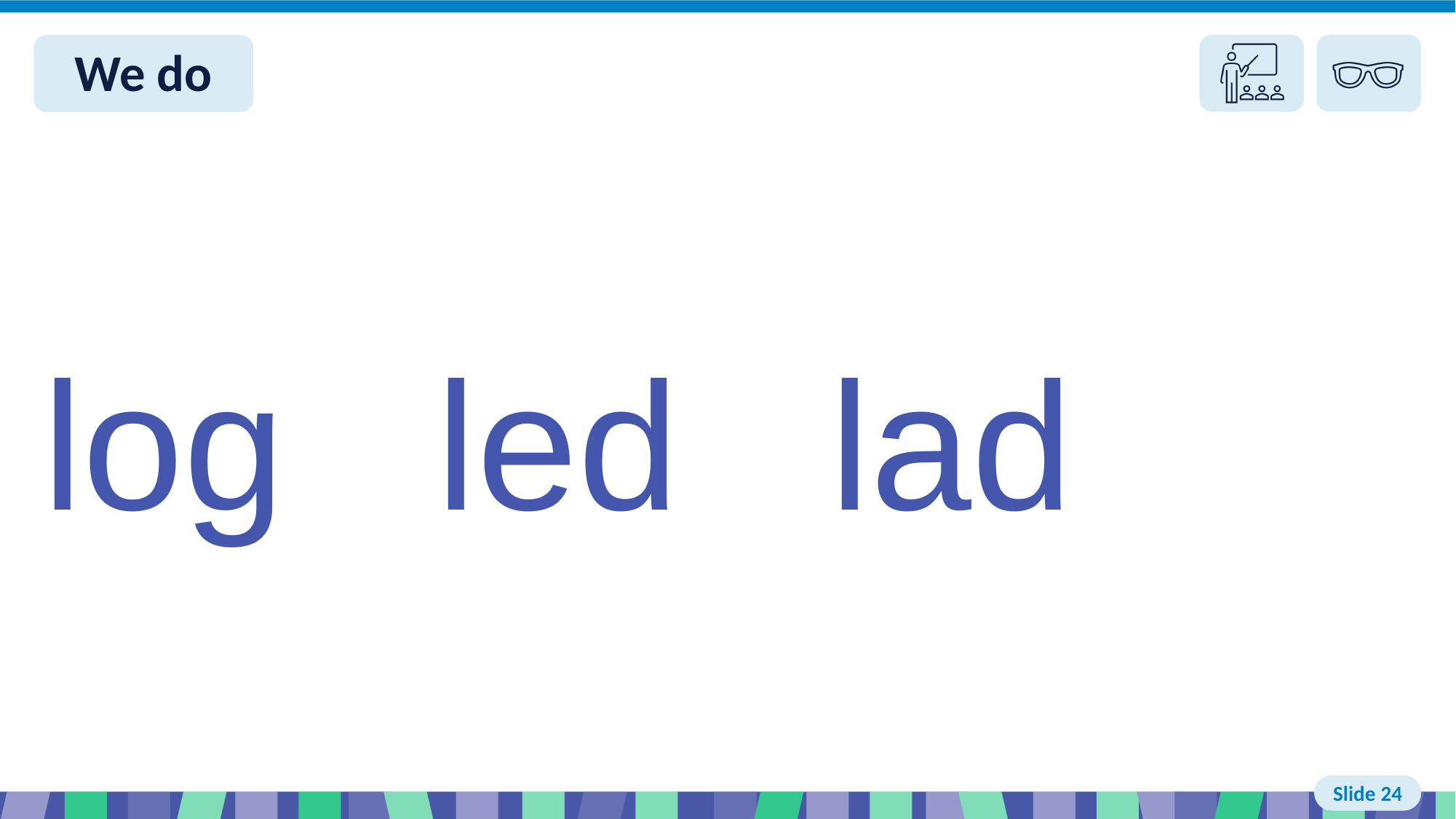

# Slide 24 We do read
log   led   lad